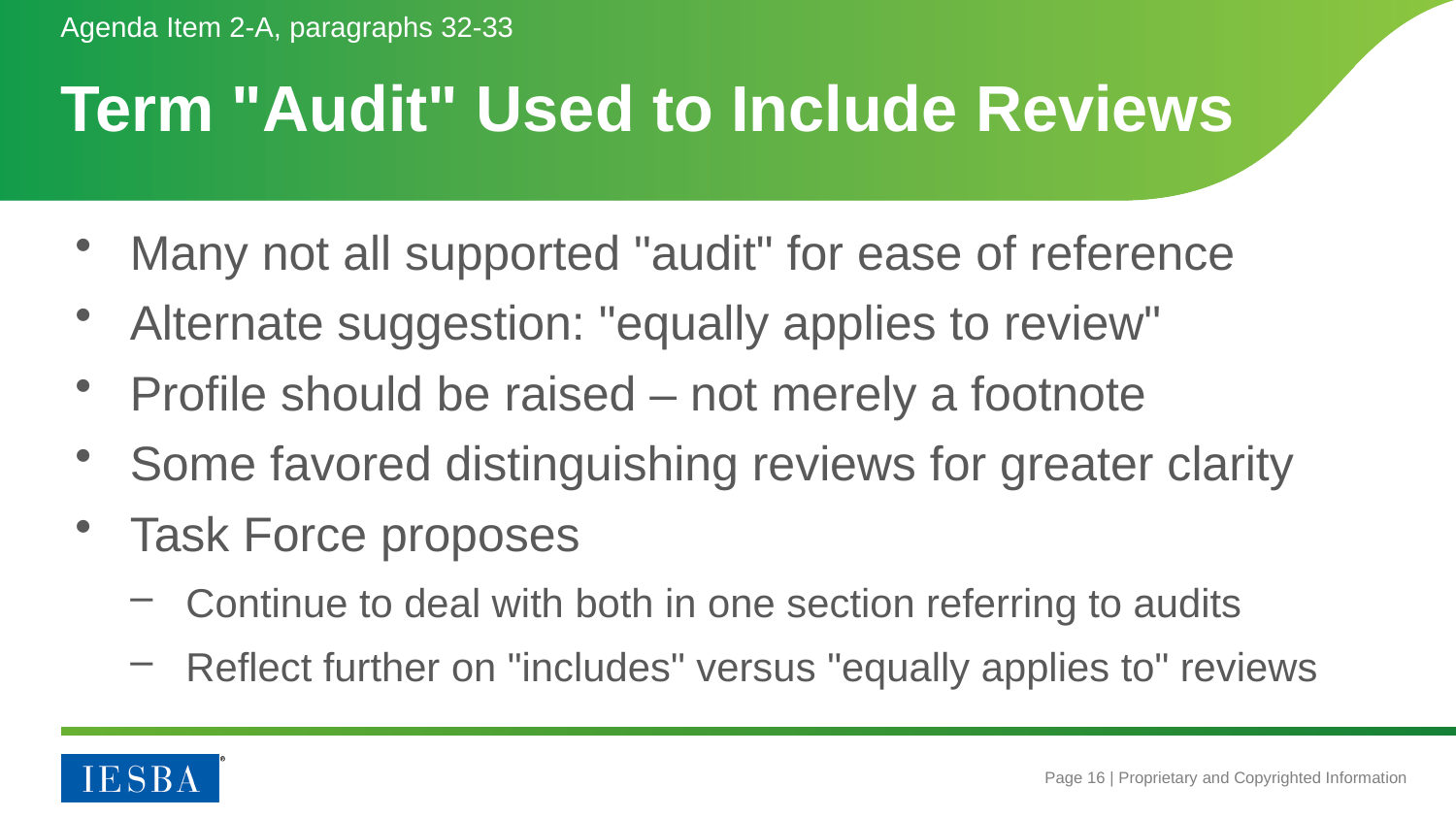

Agenda Item 2-A, paragraphs 32-33
# Term "Audit" Used to Include Reviews
Many not all supported "audit" for ease of reference
Alternate suggestion: "equally applies to review"
Profile should be raised – not merely a footnote
Some favored distinguishing reviews for greater clarity
Task Force proposes
Continue to deal with both in one section referring to audits
Reflect further on "includes" versus "equally applies to" reviews